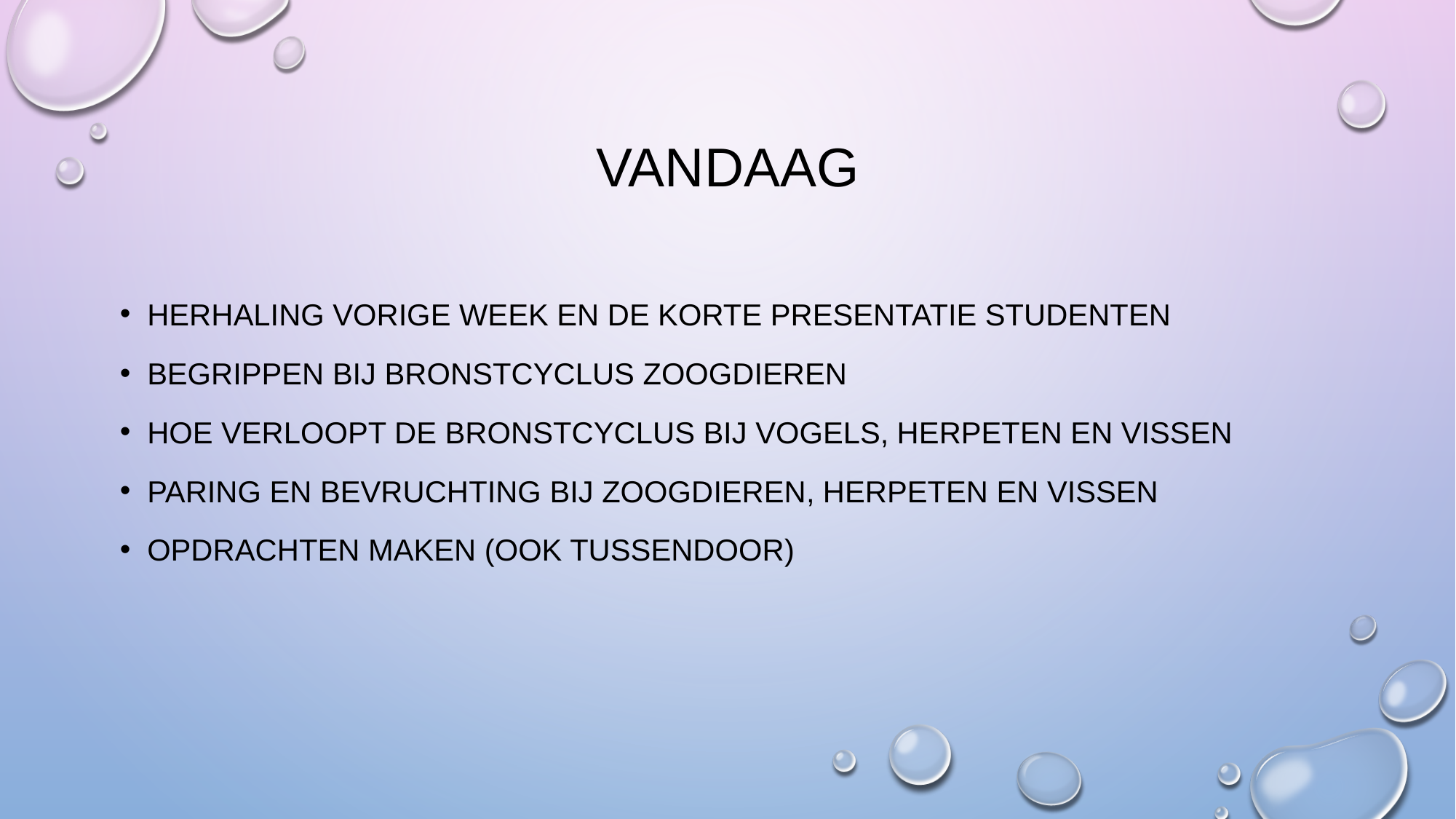

# vandaag
Herhaling vorige week en de korte presentatie studenten
Begrippen bij bronstcyclus zoogdieren
Hoe verloopt de bronstcyclus bij vogels, herpeten en vissen
Paring en bevruchting bij zoogdieren, herpeten en vissen
Opdrachten maken (ook tussendoor)